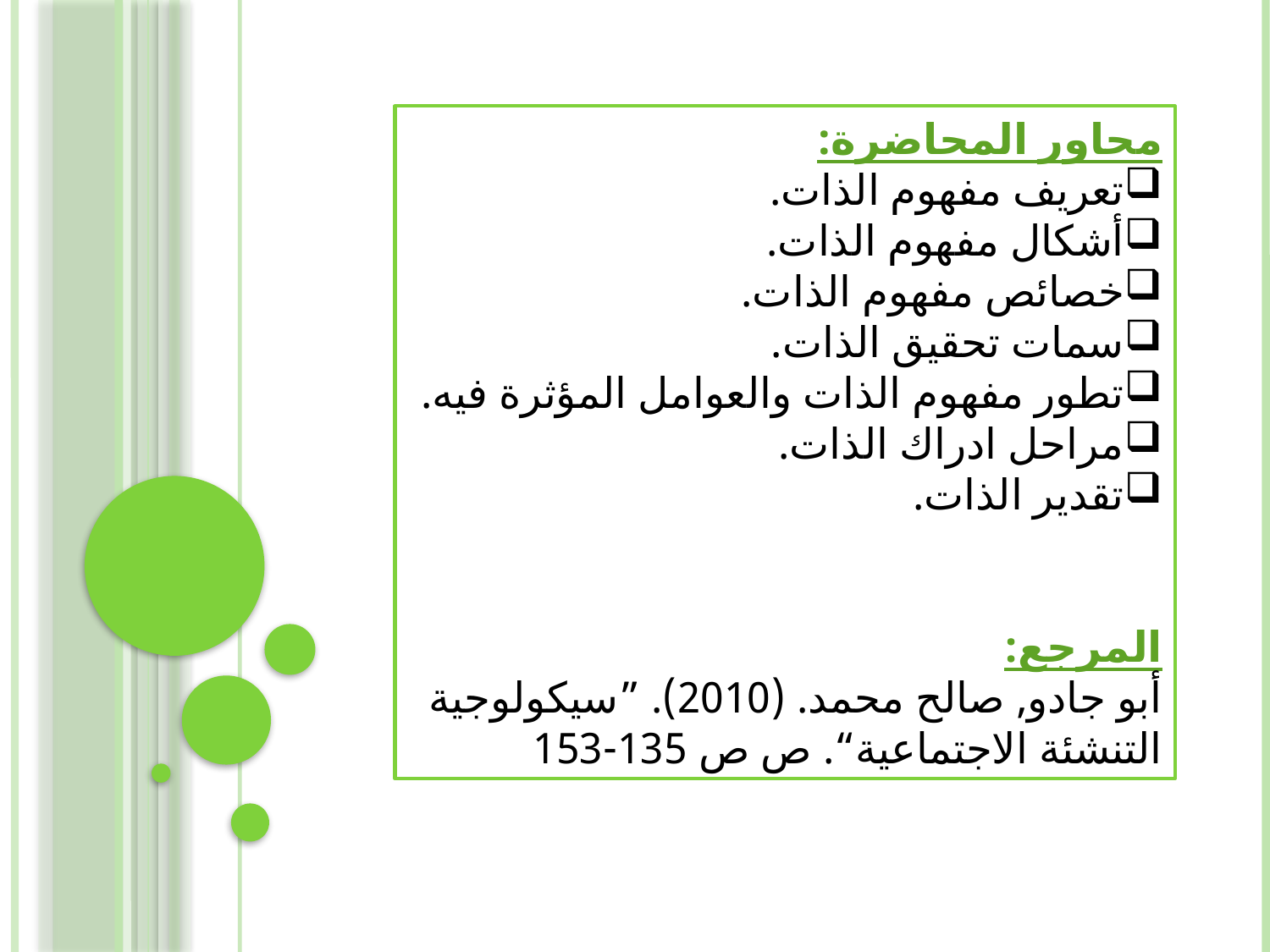

محاور المحاضرة:
تعريف مفهوم الذات.
أشكال مفهوم الذات.
خصائص مفهوم الذات.
سمات تحقيق الذات.
تطور مفهوم الذات والعوامل المؤثرة فيه.
مراحل ادراك الذات.
تقدير الذات.

المرجع:
أبو جادو, صالح محمد. (2010). ”سيكولوجية التنشئة الاجتماعية“. ص ص 135-153